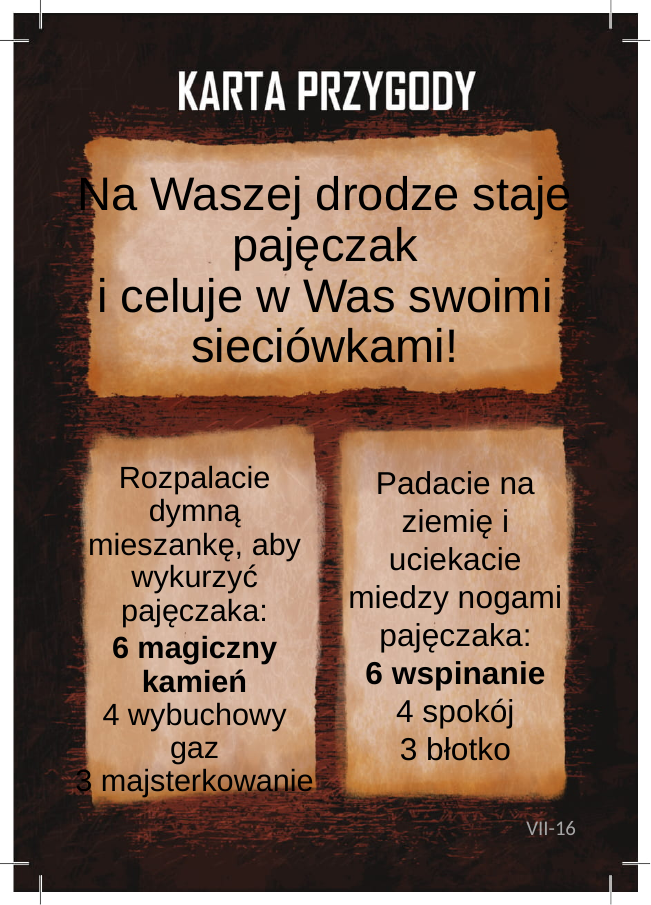

# Na Waszej drodze staje pajęczak i celuje w Was swoimi sieciówkami!
Rozpalacie dymną mieszankę, aby wykurzyć pajęczaka:
6 magiczny kamień
4 wybuchowy gaz
3 majsterkowanie
Padacie na ziemię i uciekacie miedzy nogami pajęczaka:
6 wspinanie
4 spokój
3 błotko
VII-16